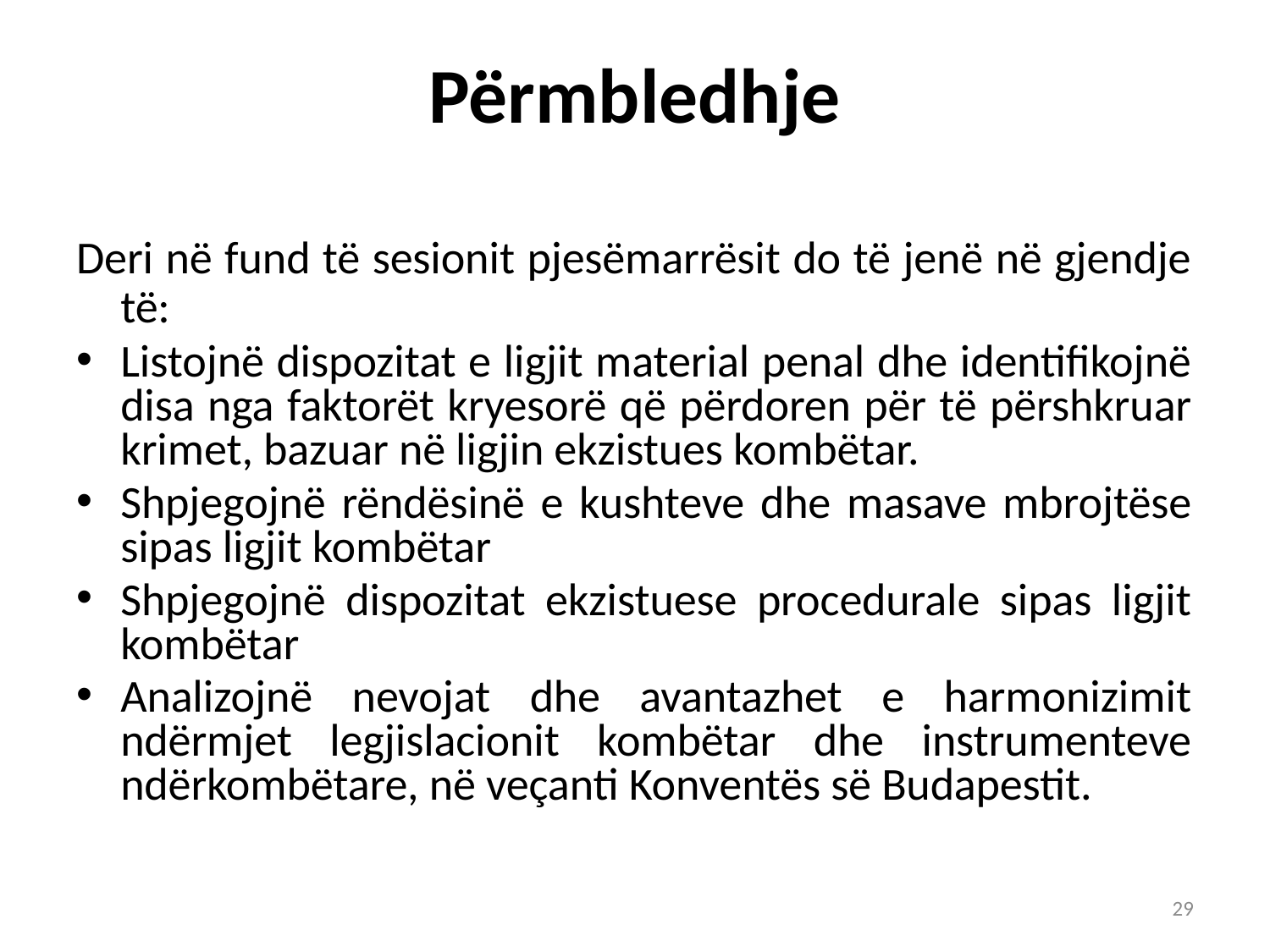

# Përmbledhje

Deri në fund të sesionit pjesëmarrësit do të jenë në gjendje të:
Listojnë dispozitat e ligjit material penal dhe identifikojnë disa nga faktorët kryesorë që përdoren për të përshkruar krimet, bazuar në ligjin ekzistues kombëtar.
Shpjegojnë rëndësinë e kushteve dhe masave mbrojtëse sipas ligjit kombëtar
Shpjegojnë dispozitat ekzistuese procedurale sipas ligjit kombëtar
Analizojnë nevojat dhe avantazhet e harmonizimit ndërmjet legjislacionit kombëtar dhe instrumenteve ndërkombëtare, në veçanti Konventës së Budapestit.
29